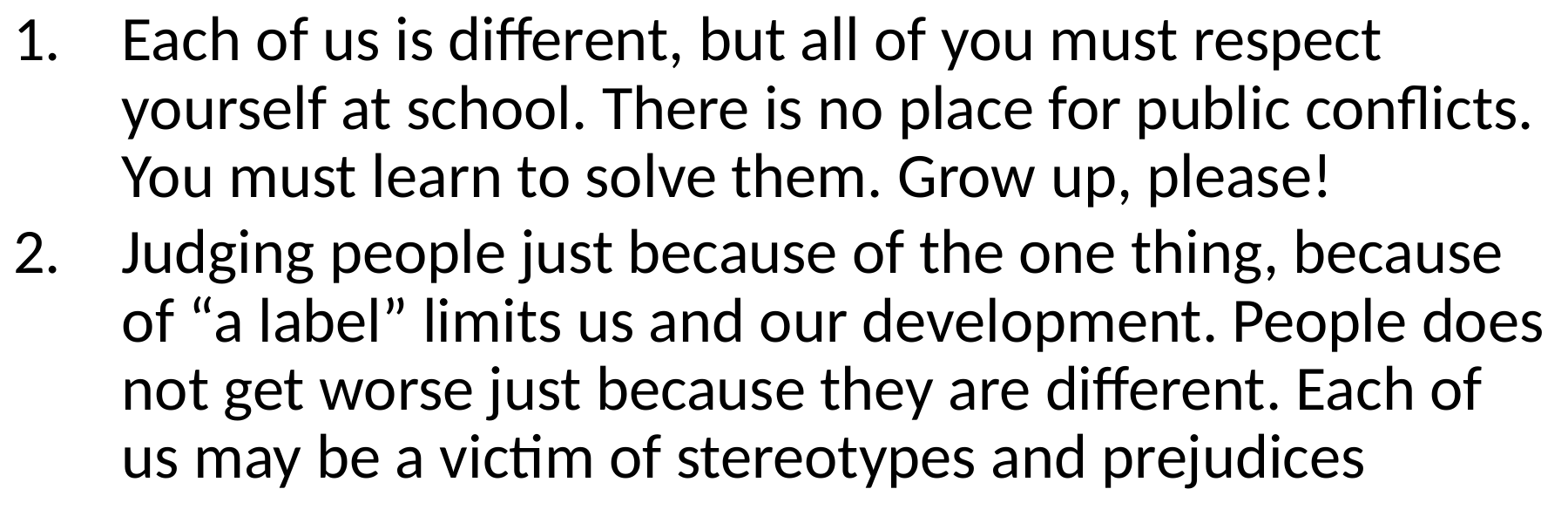

Each of us is different, but all of you must respect yourself at school. There is no place for public conflicts. You must learn to solve them. Grow up, please!
Judging people just because of the one thing, because of “a label” limits us and our development. People does not get worse just because they are different. Each of us may be a victim of stereotypes and prejudices